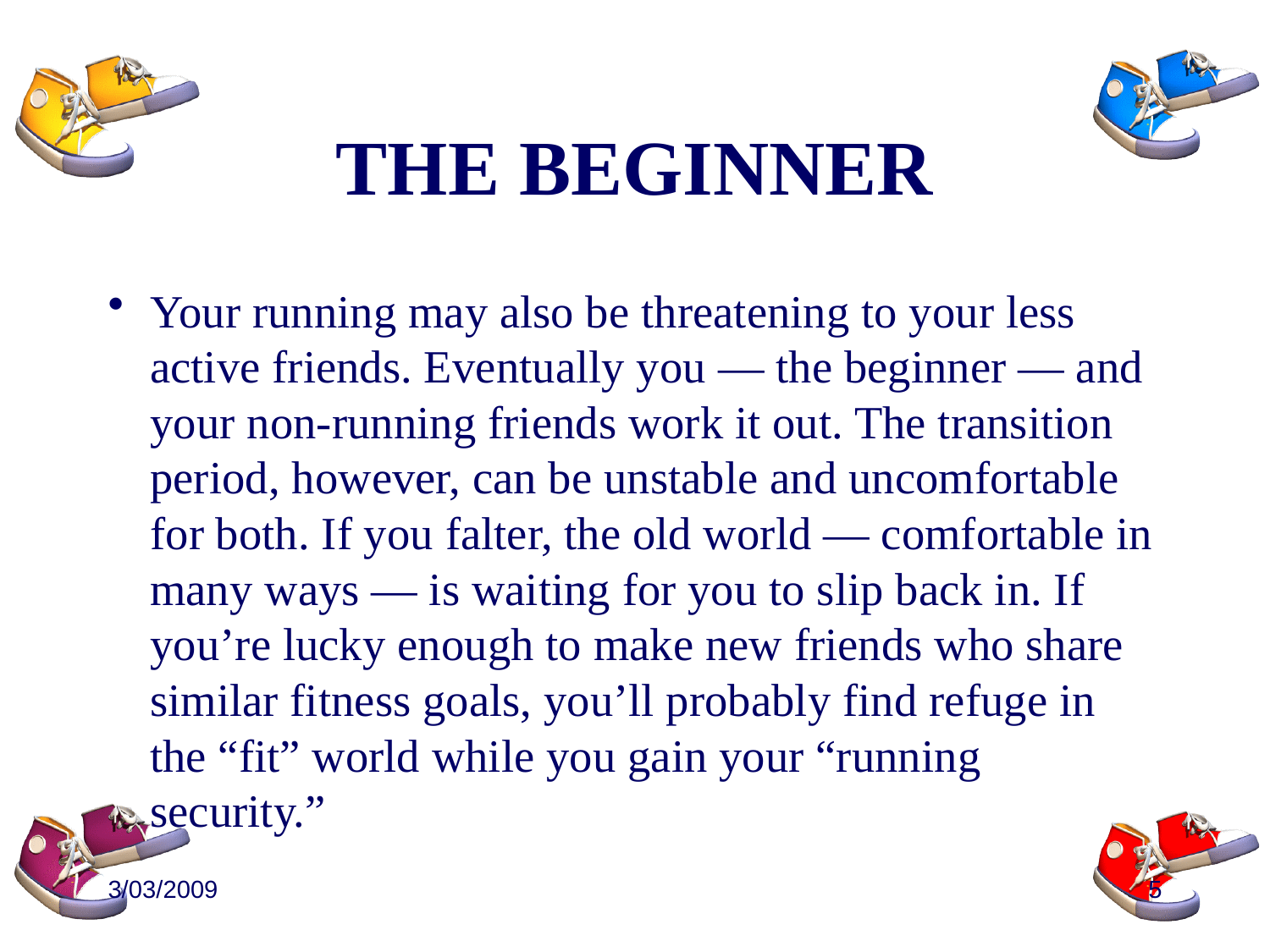

# THE BEGINNER
Your running may also be threatening to your less active friends. Eventually you — the beginner — and your non-running friends work it out. The transition period, however, can be unstable and uncomfortable for both. If you falter, the old world — comfortable in many ways — is waiting for you to slip back in. If you’re lucky enough to make new friends who share similar fitness goals, you’ll probably find refuge in the “fit” world while you gain your “running security.”

3/03/2009
5